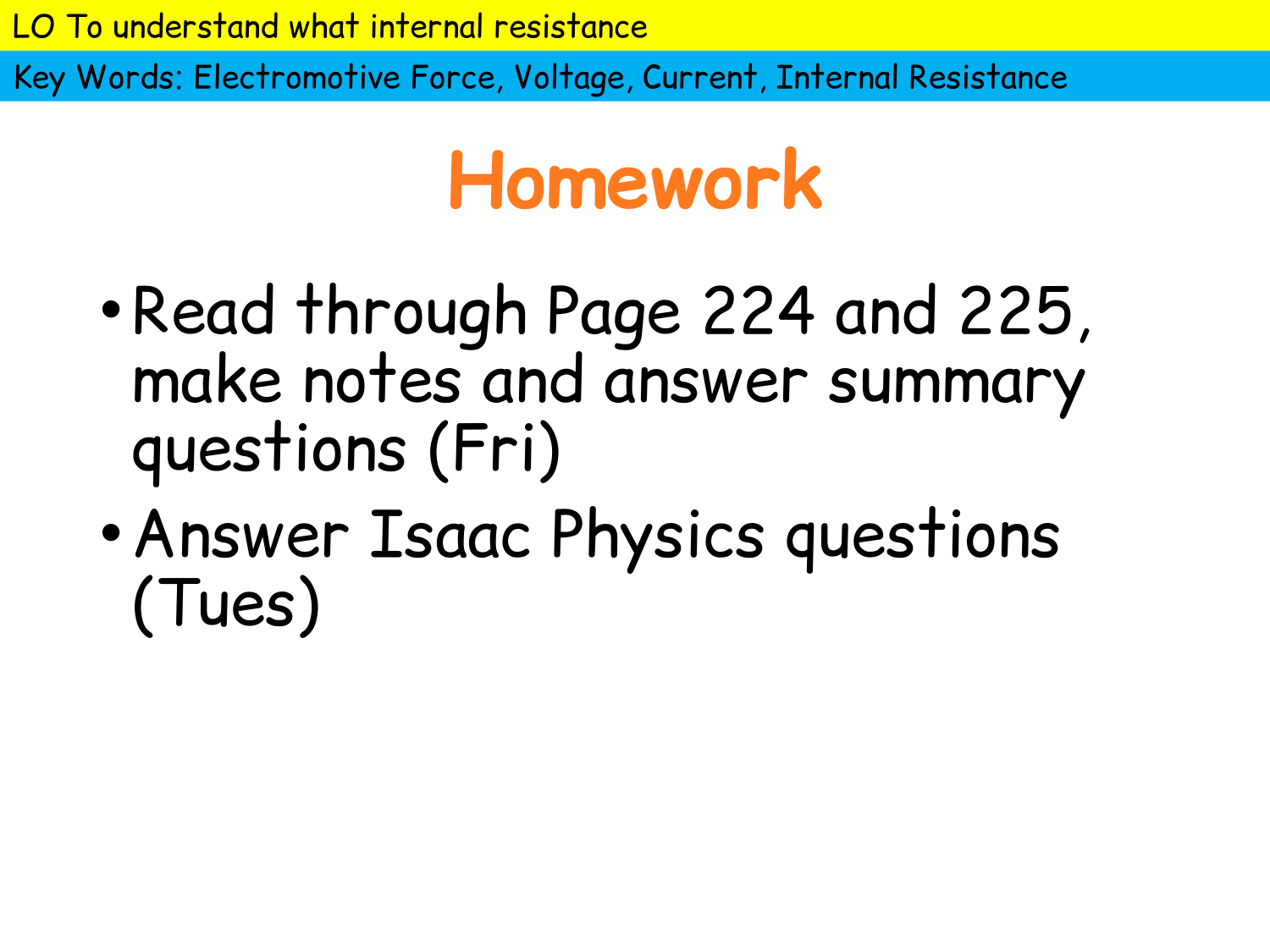

# Homework
Read through Page 224 and 225, make notes and answer summary questions (Fri)
Answer Isaac Physics questions (Tues)